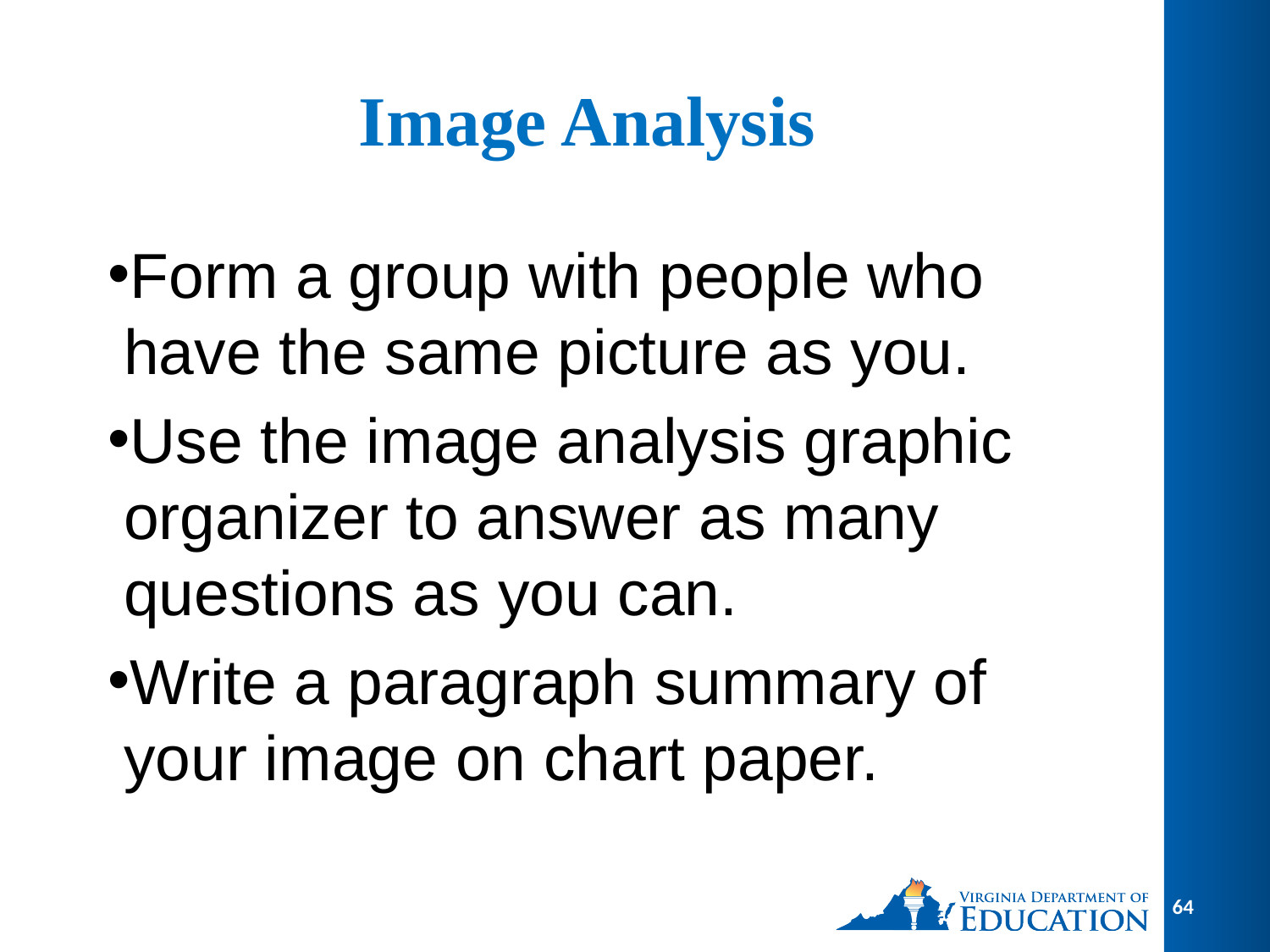

# Image Analysis
Form a group with people who have the same picture as you.
Use the image analysis graphic organizer to answer as many questions as you can.
Write a paragraph summary of your image on chart paper.
64